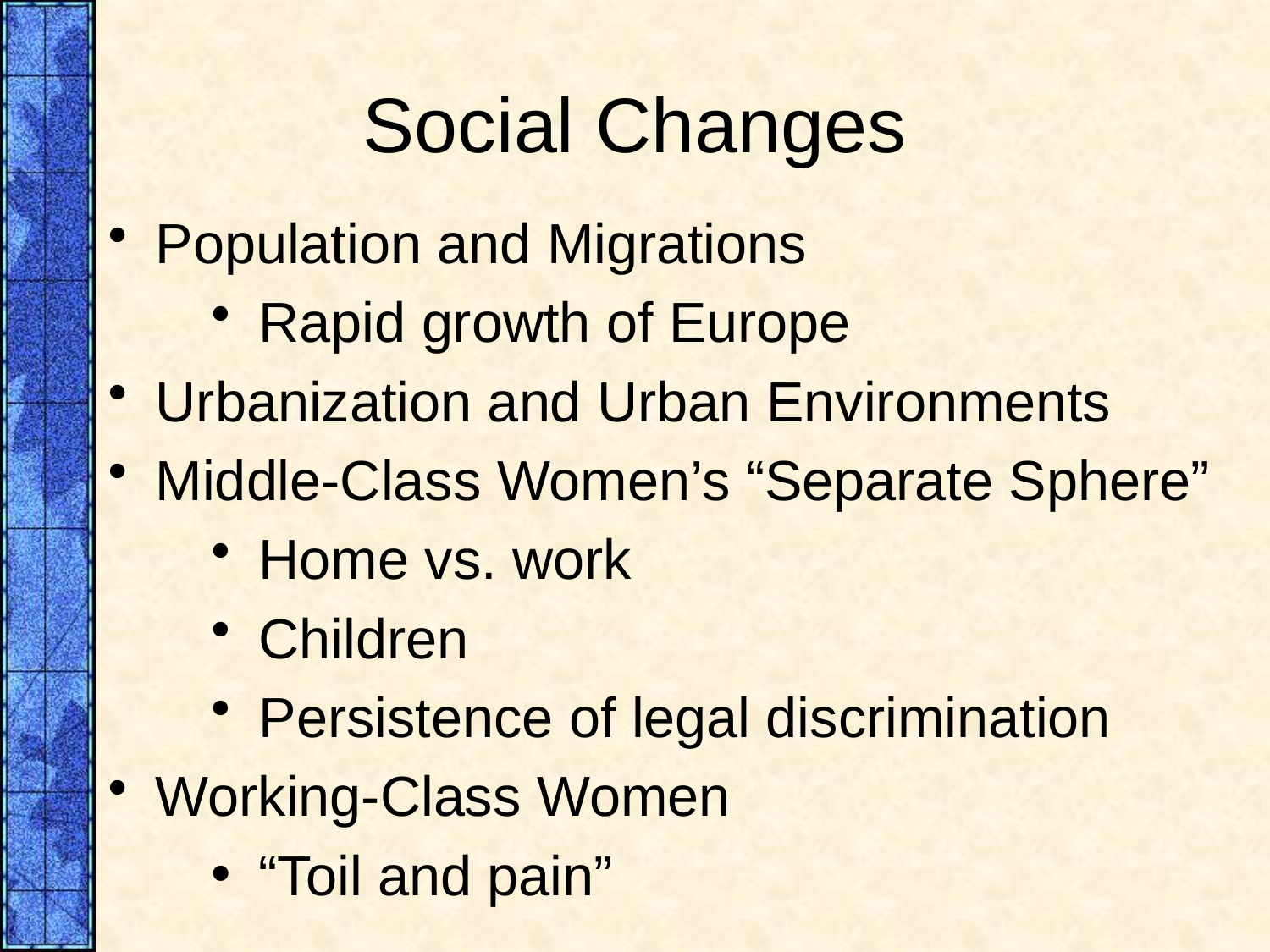

# Social Changes
Population and Migrations
Rapid growth of Europe
Urbanization and Urban Environments
Middle-Class Women’s “Separate Sphere”
Home vs. work
Children
Persistence of legal discrimination
Working-Class Women
“Toil and pain”